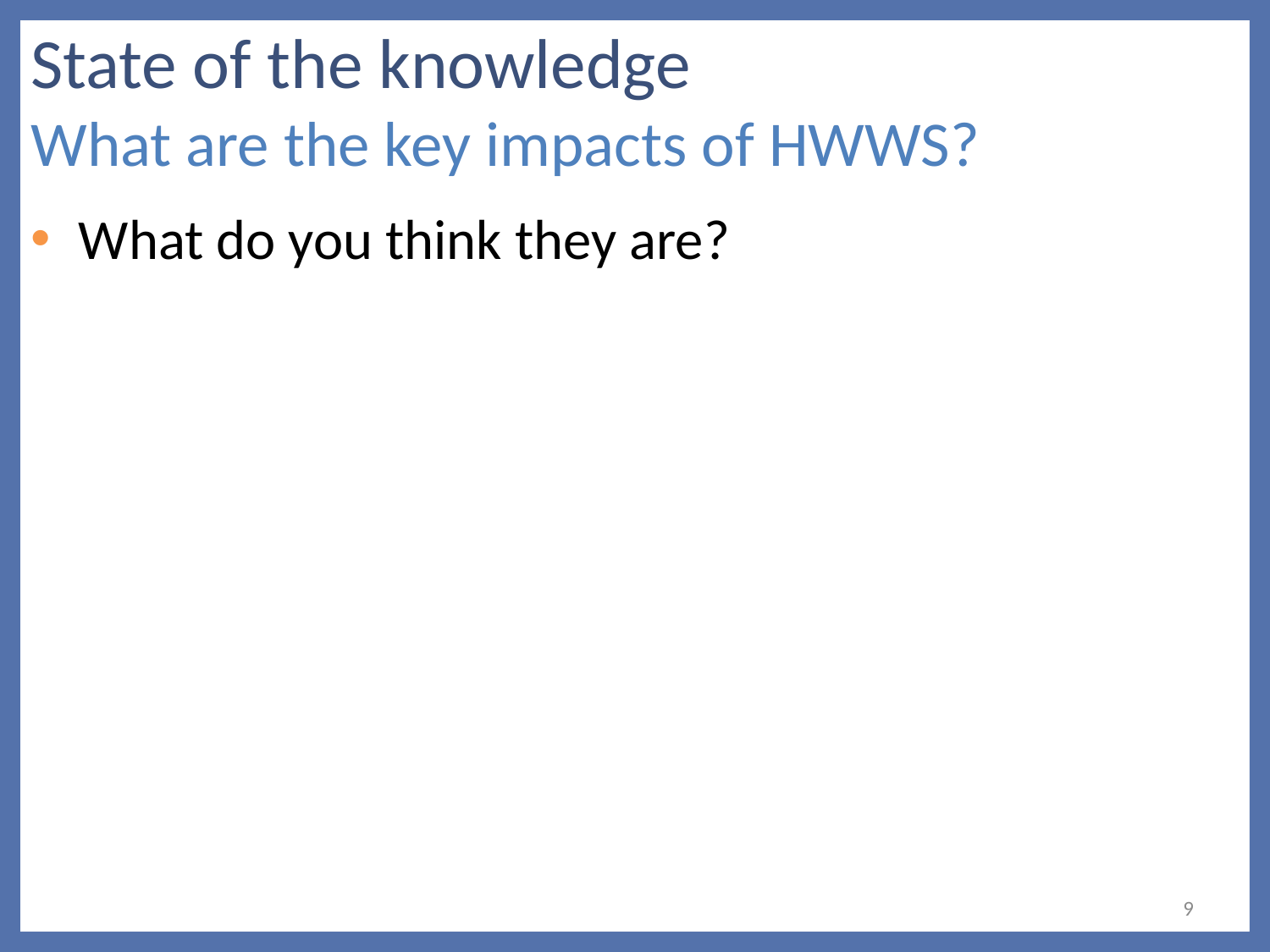

# State of the knowledge What are the key impacts of HWWS?
What do you think they are?

9